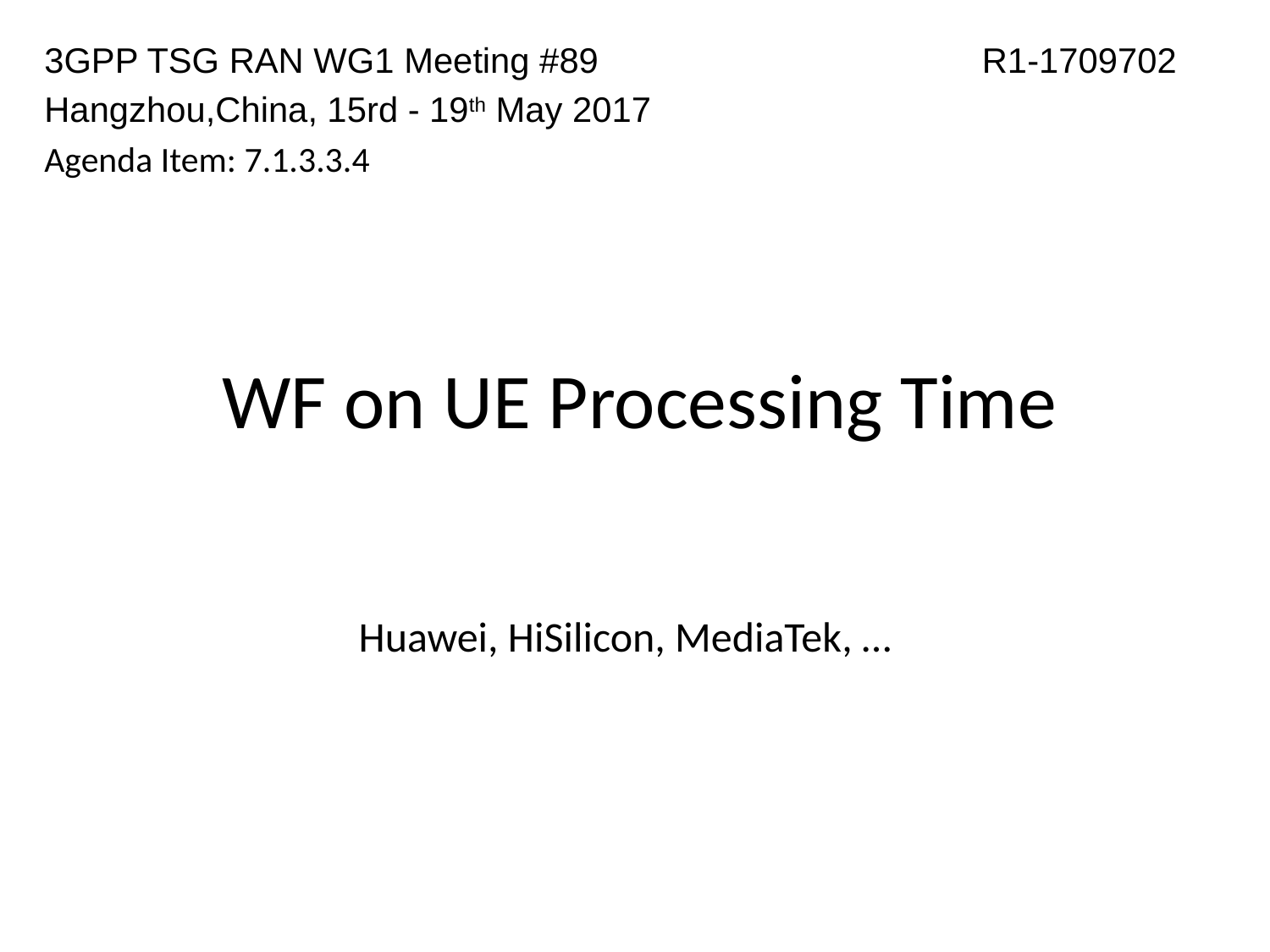

3GPP TSG RAN WG1 Meeting #89            		     R1-1709702
Hangzhou,China, 15rd - 19th May 2017
Agenda Item: 7.1.3.3.4
# WF on UE Processing Time

Huawei, HiSilicon, MediaTek, …